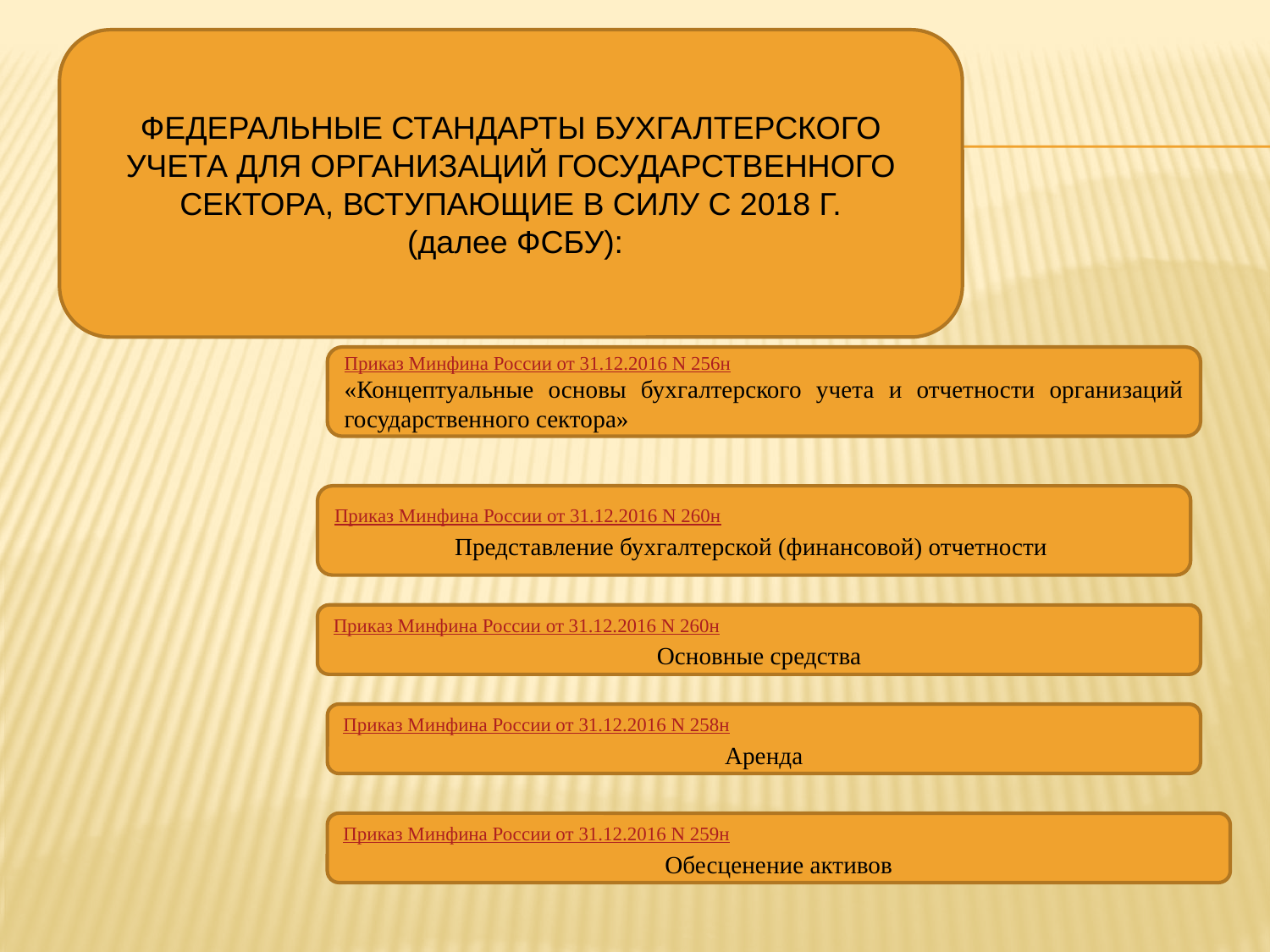

ФЕДЕРАЛЬНЫЕ СТАНДАРТЫ БУХГАЛТЕРСКОГО УЧЕТА ДЛЯ ОРГАНИЗАЦИЙ ГОСУДАРСТВЕННОГО СЕКТОРА, ВСТУПАЮЩИЕ В СИЛУ С 2018 Г.
 (далее ФСБУ):
#

Приказ Минфина России от 31.12.2016 N 256н
«Концептуальные основы бухгалтерского учета и отчетности организаций государственного сектора»
Приказ Минфина России от 31.12.2016 N 260н
Представление бухгалтерской (финансовой) отчетности
Приказ Минфина России от 31.12.2016 N 260н
Основные средства
Приказ Минфина России от 31.12.2016 N 258н
Аренда
Приказ Минфина России от 31.12.2016 N 259н
Обесценение активов